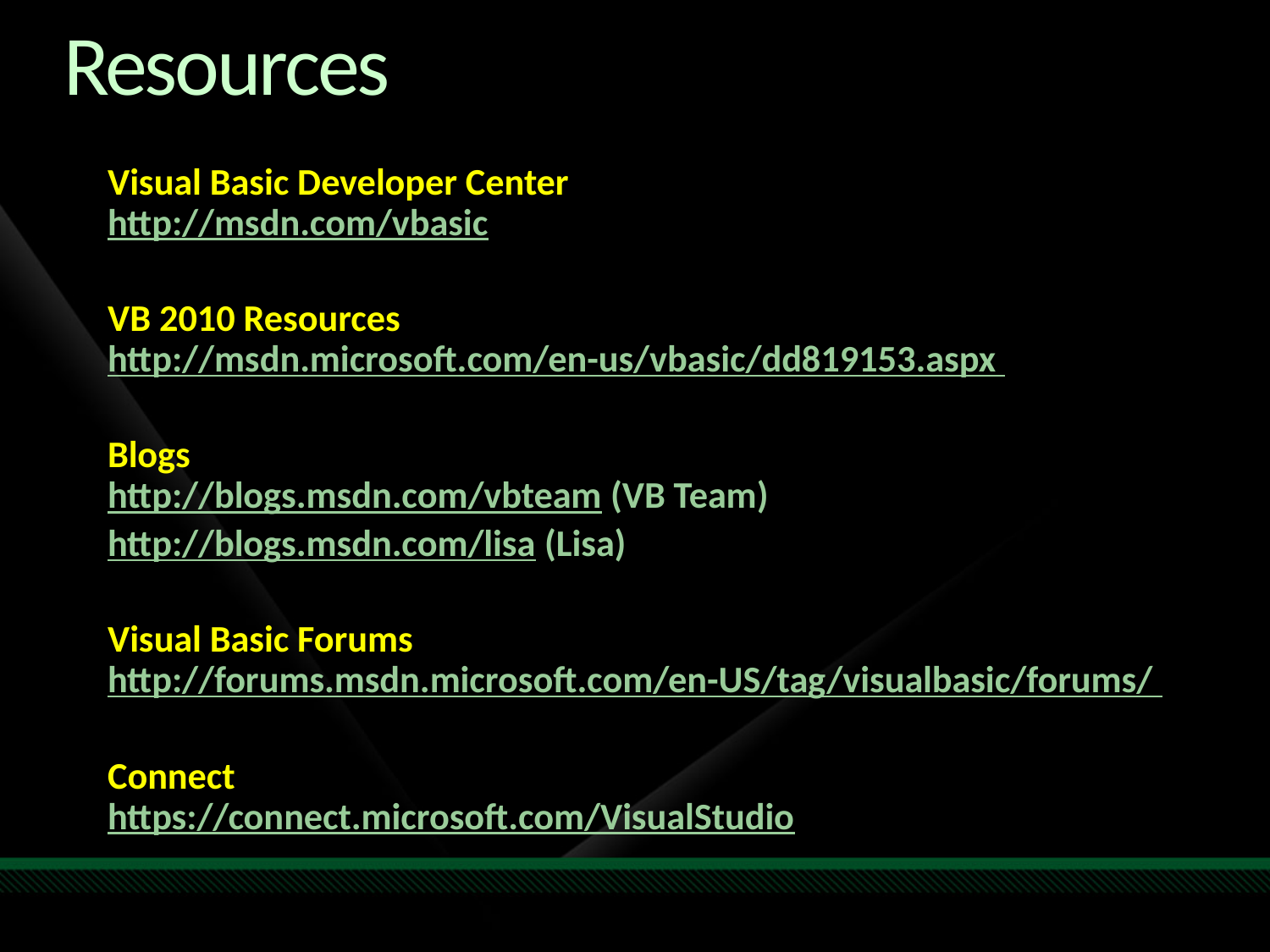

# Resources
	Visual Basic Developer Center
http://msdn.com/vbasic

	VB 2010 Resources
http://msdn.microsoft.com/en-us/vbasic/dd819153.aspx

	Blogs
http://blogs.msdn.com/vbteam (VB Team)
	http://blogs.msdn.com/lisa (Lisa)

	Visual Basic Forums
http://forums.msdn.microsoft.com/en-US/tag/visualbasic/forums/

	Connect
https://connect.microsoft.com/VisualStudio